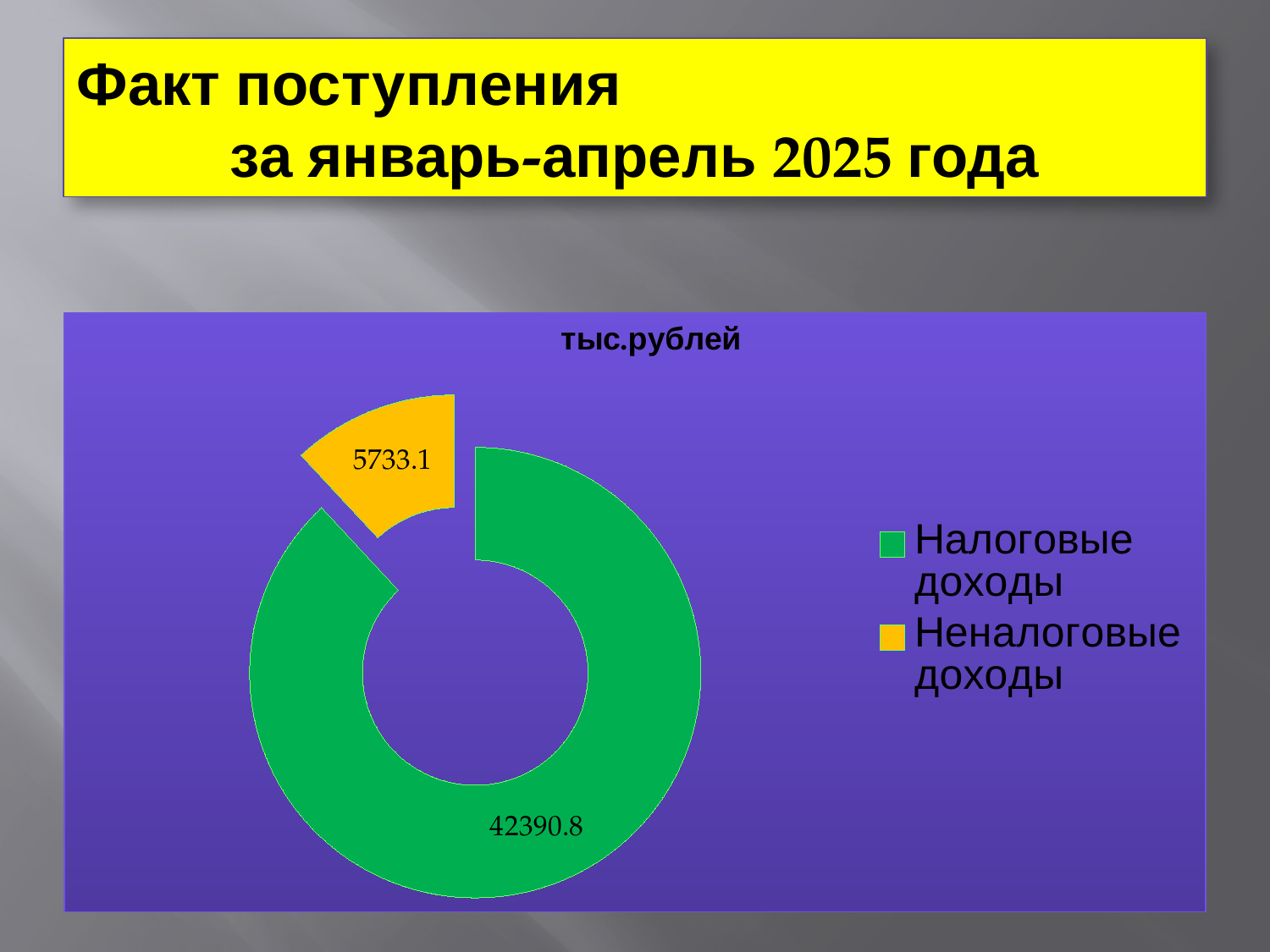

# Факт поступления                                       за январь-апрель 2025 года

### Chart: тыс.рублей

| Category | тыс.рублей |
|---|---|
| Налоговые доходы | 42390.8 |
| Неналоговые доходы | 5733.1 |